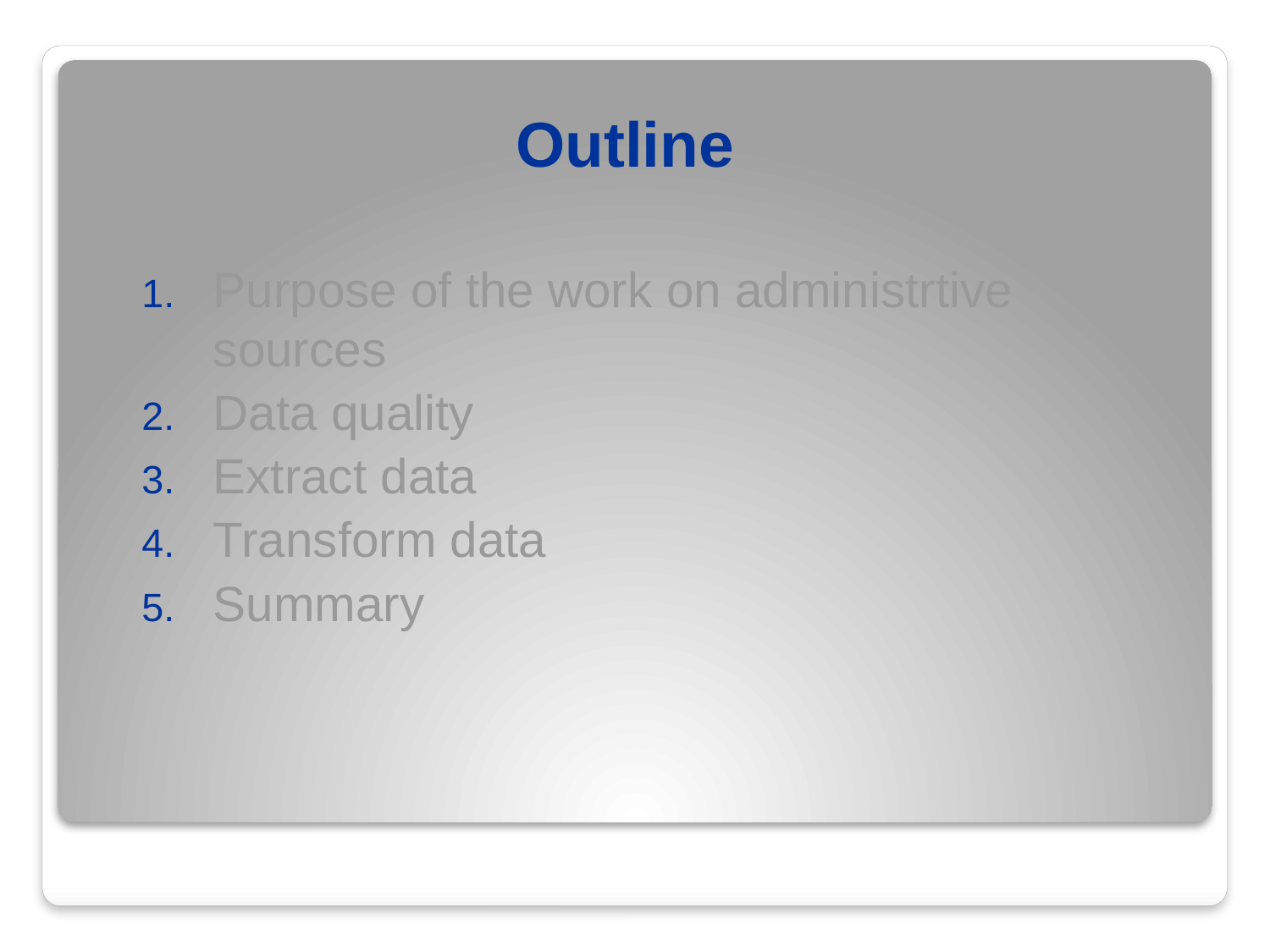

# Outline
Purpose of the work on administrtive sources
Data quality
Extract data
Transform data
Summary